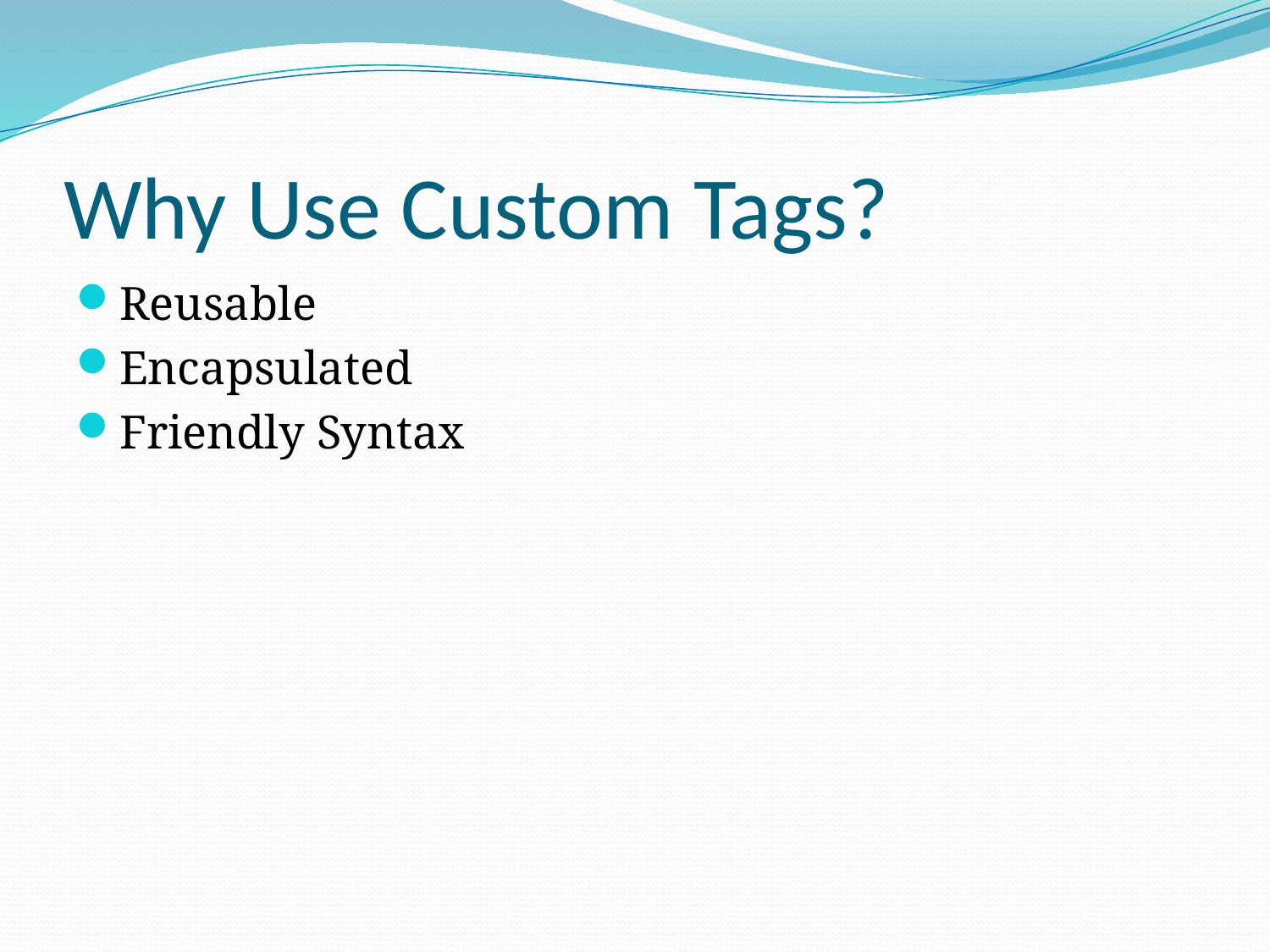

# Why Use Custom Tags?
Reusable
Encapsulated
Friendly Syntax